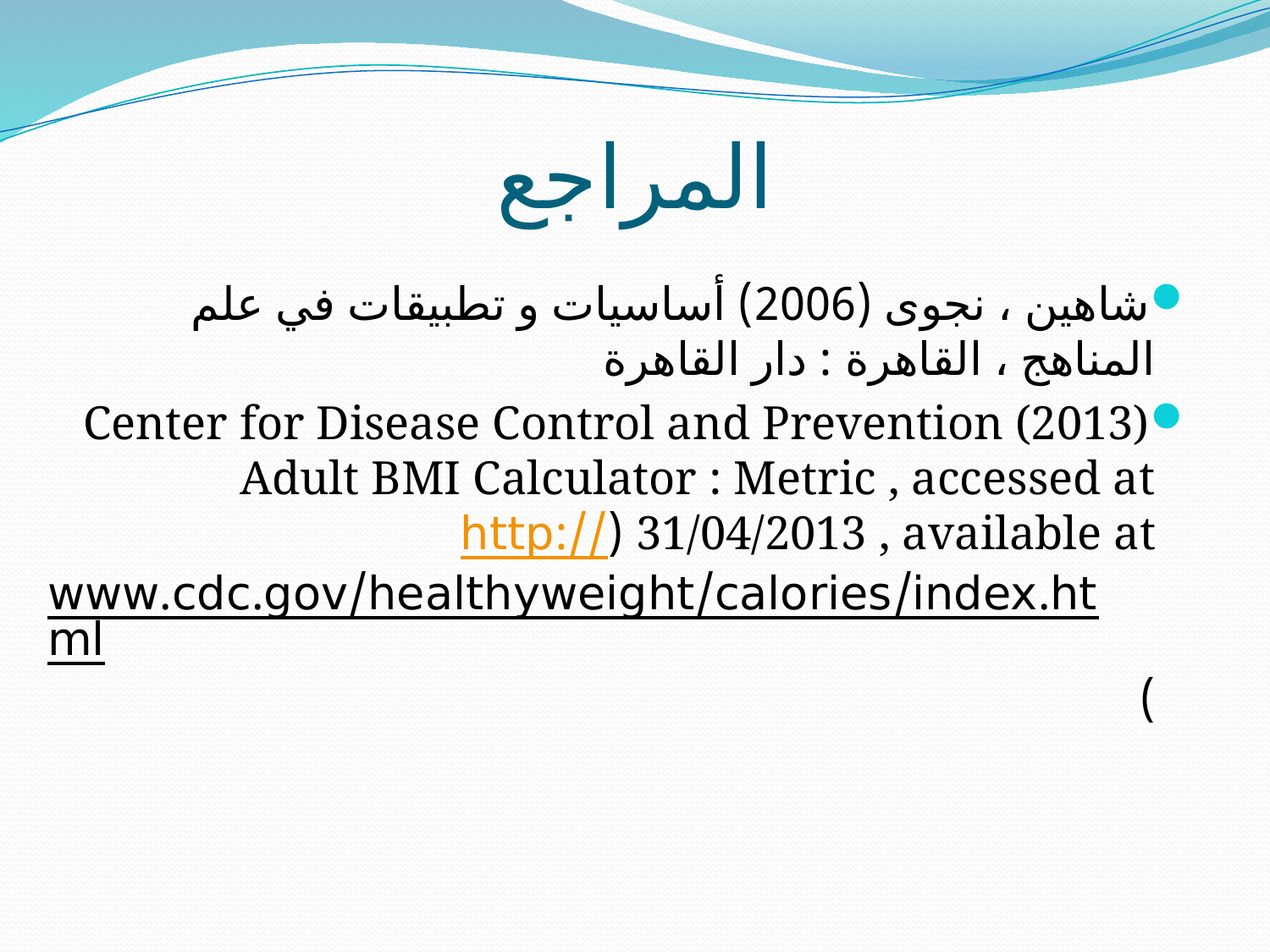

# المراجع
شاهين ، نجوى (2006) أساسيات و تطبيقات في علم المناهج ، القاهرة : دار القاهرة
Center for Disease Control and Prevention (2013) Adult BMI Calculator : Metric , accessed at 31/04/2013 , available at (http://www.cdc.gov/healthyweight/calories/index.html)